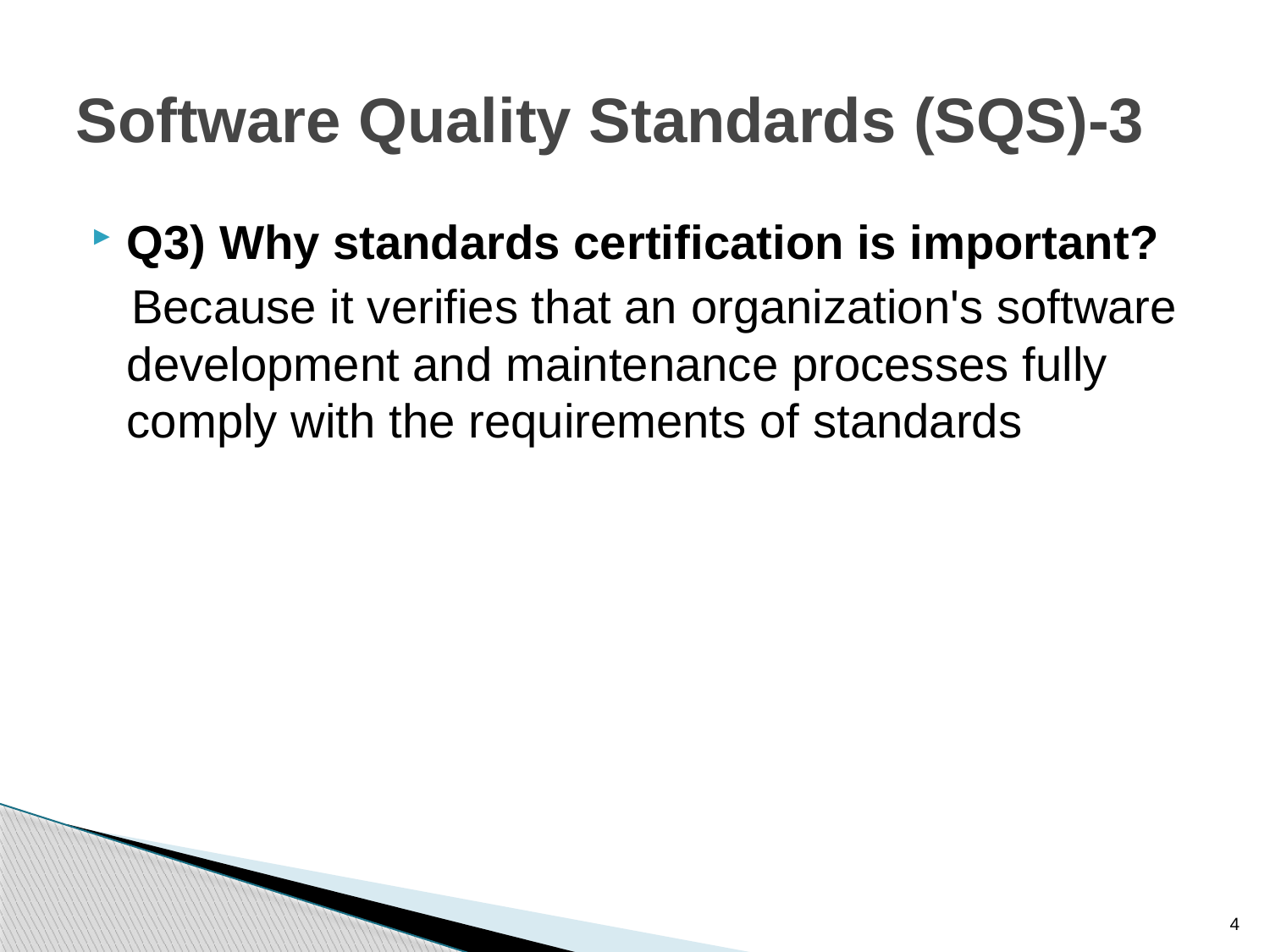

# Software Quality Standards (SQS)-3
Q3) Why standards certification is important?
   Because it verifies that an organization's software development and maintenance processes fully comply with the requirements of standards

4